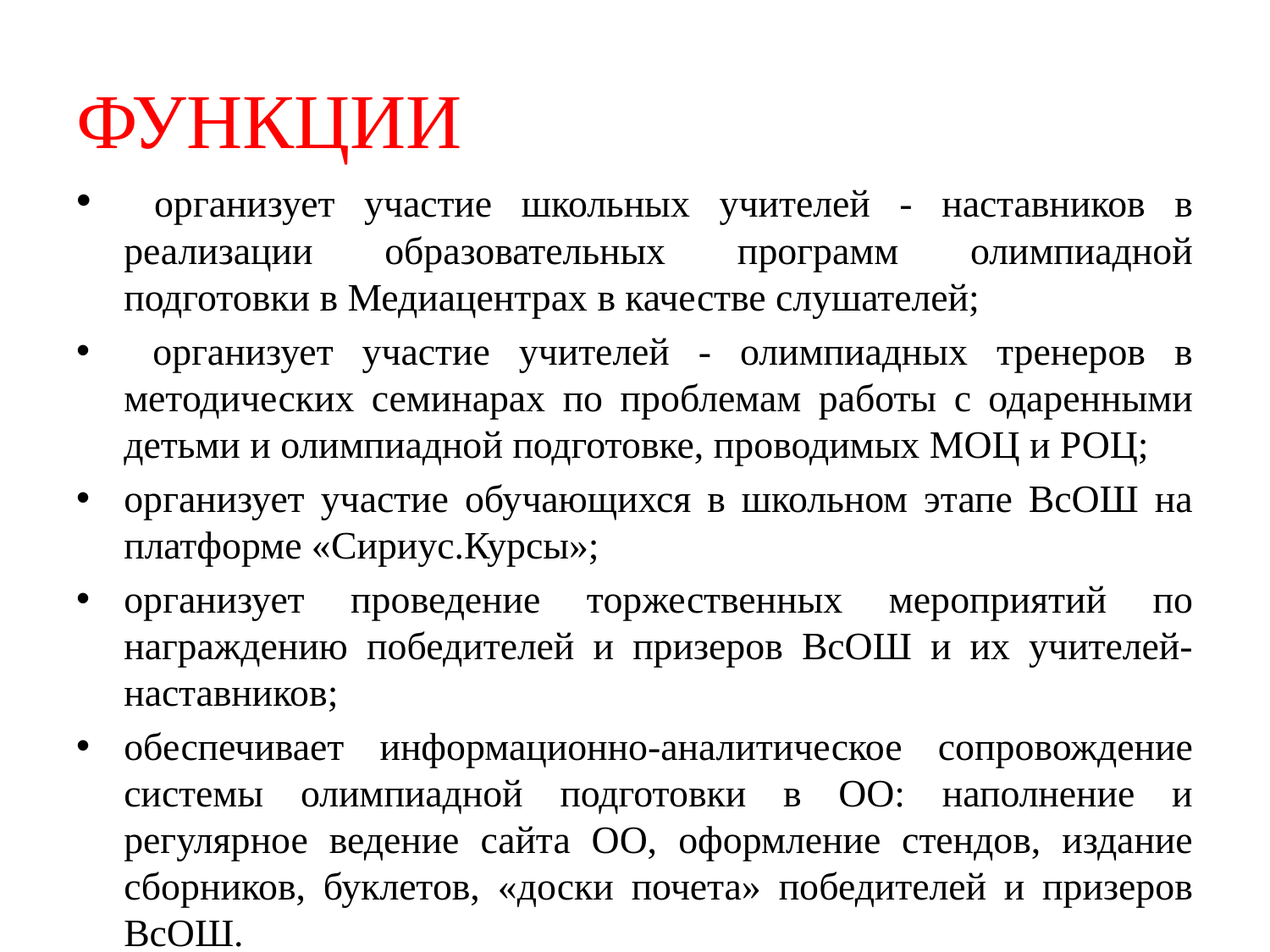

# ФУНКЦИИ
 организует участие школьных учителей - наставников в реализации образовательных программ олимпиадной подготовки в Медиацентрах в качестве слушателей;
 организует участие учителей - олимпиадных тренеров в методических семинарах по проблемам работы с одаренными детьми и олимпиадной подготовке, проводимых МОЦ и РОЦ;
организует участие обучающихся в школьном этапе ВсОШ на платформе «Сириус.Курсы»;
организует проведение торжественных мероприятий по награждению победителей и призеров ВсОШ и их учителей-наставников;
обеспечивает информационно-аналитическое сопровождение системы олимпиадной подготовки в ОО: наполнение и регулярное ведение сайта ОО, оформление стендов, издание сборников, буклетов, «доски почета» победителей и призеров ВсОШ.